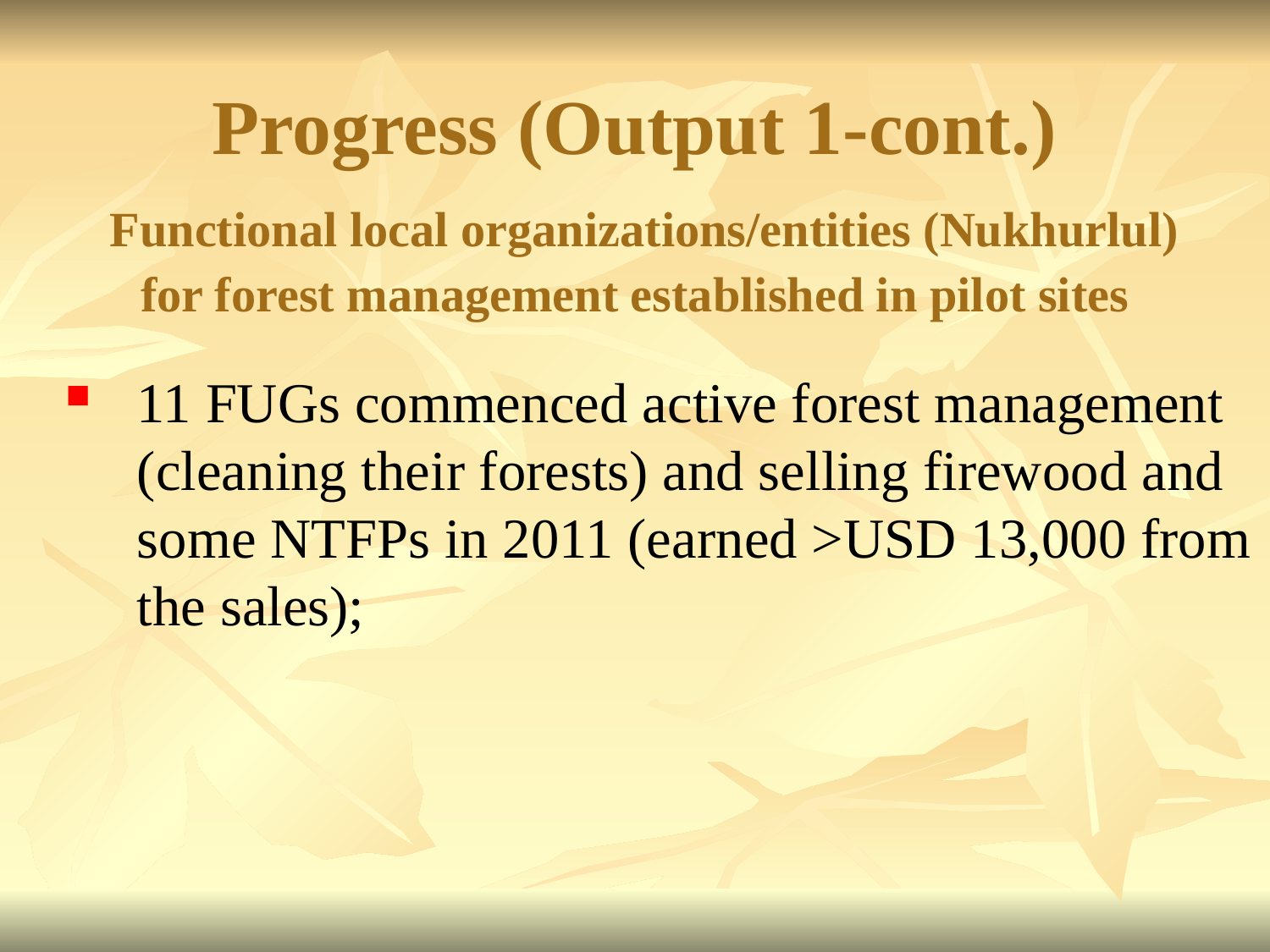

# Progress (Output 1-cont.) Functional local organizations/entities (Nukhurlul) for forest management established in pilot sites
11 FUGs commenced active forest management (cleaning their forests) and selling firewood and some NTFPs in 2011 (earned >USD 13,000 from the sales);